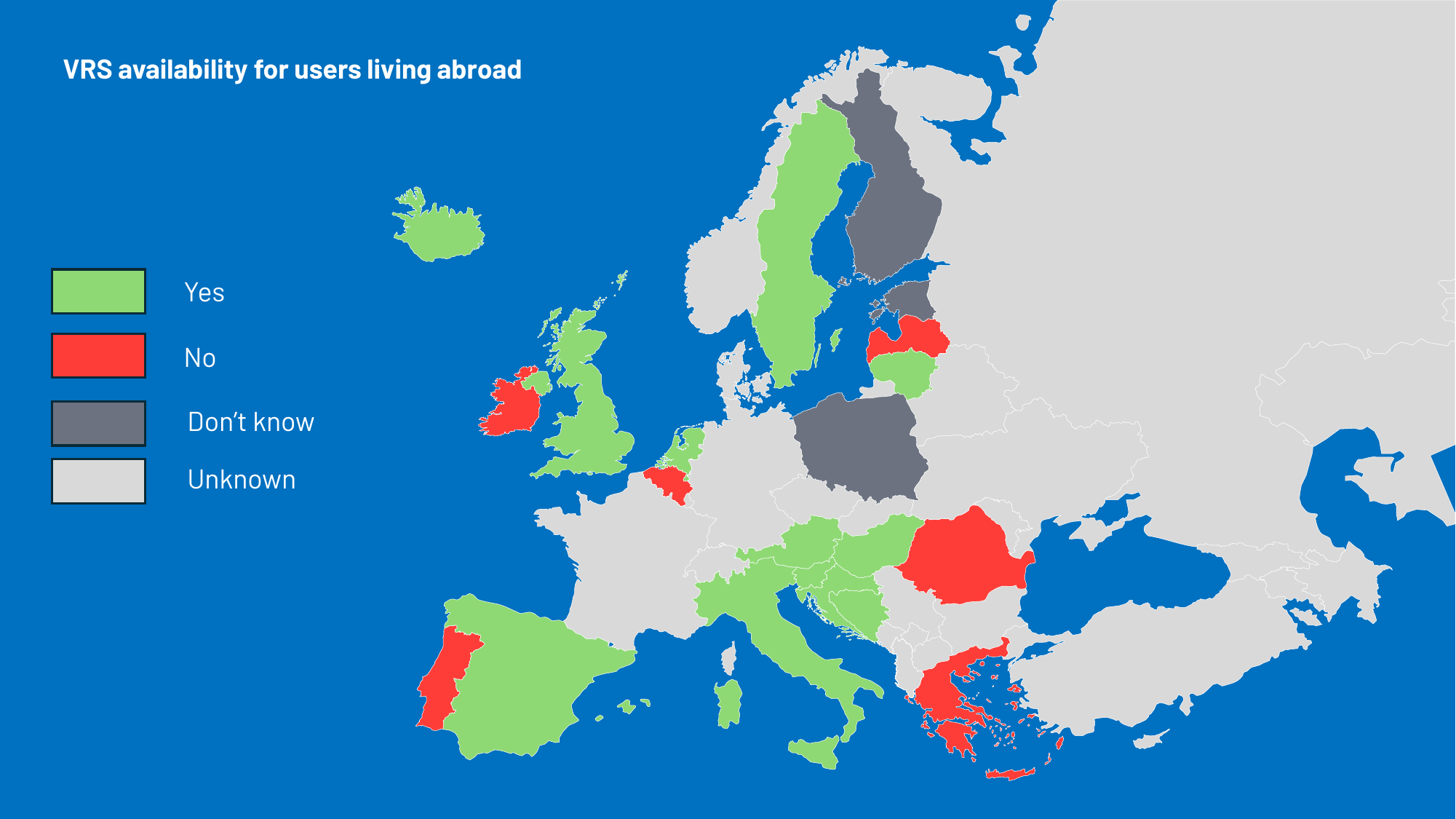

VRS availability for users living abroad

Yes

No
Don’t know

Unknown